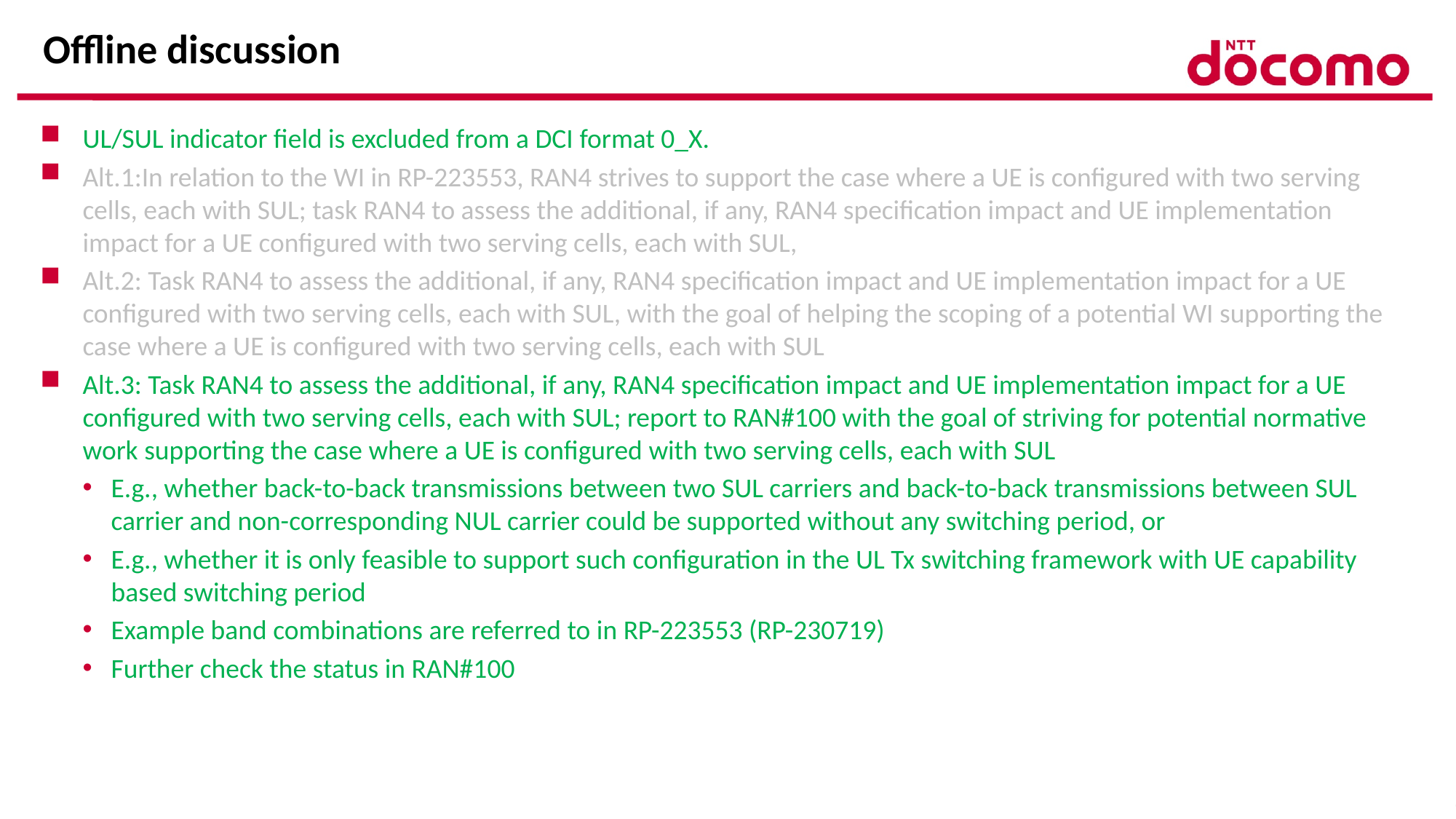

# Offline discussion
UL/SUL indicator field is excluded from a DCI format 0_X.
Alt.1:In relation to the WI in RP-223553, RAN4 strives to support the case where a UE is configured with two serving cells, each with SUL; task RAN4 to assess the additional, if any, RAN4 specification impact and UE implementation impact for a UE configured with two serving cells, each with SUL,
Alt.2: Task RAN4 to assess the additional, if any, RAN4 specification impact and UE implementation impact for a UE configured with two serving cells, each with SUL, with the goal of helping the scoping of a potential WI supporting the case where a UE is configured with two serving cells, each with SUL
Alt.3: Task RAN4 to assess the additional, if any, RAN4 specification impact and UE implementation impact for a UE configured with two serving cells, each with SUL; report to RAN#100 with the goal of striving for potential normative work supporting the case where a UE is configured with two serving cells, each with SUL
E.g., whether back-to-back transmissions between two SUL carriers and back-to-back transmissions between SUL carrier and non-corresponding NUL carrier could be supported without any switching period, or
E.g., whether it is only feasible to support such configuration in the UL Tx switching framework with UE capability based switching period
Example band combinations are referred to in RP-223553 (RP-230719)
Further check the status in RAN#100